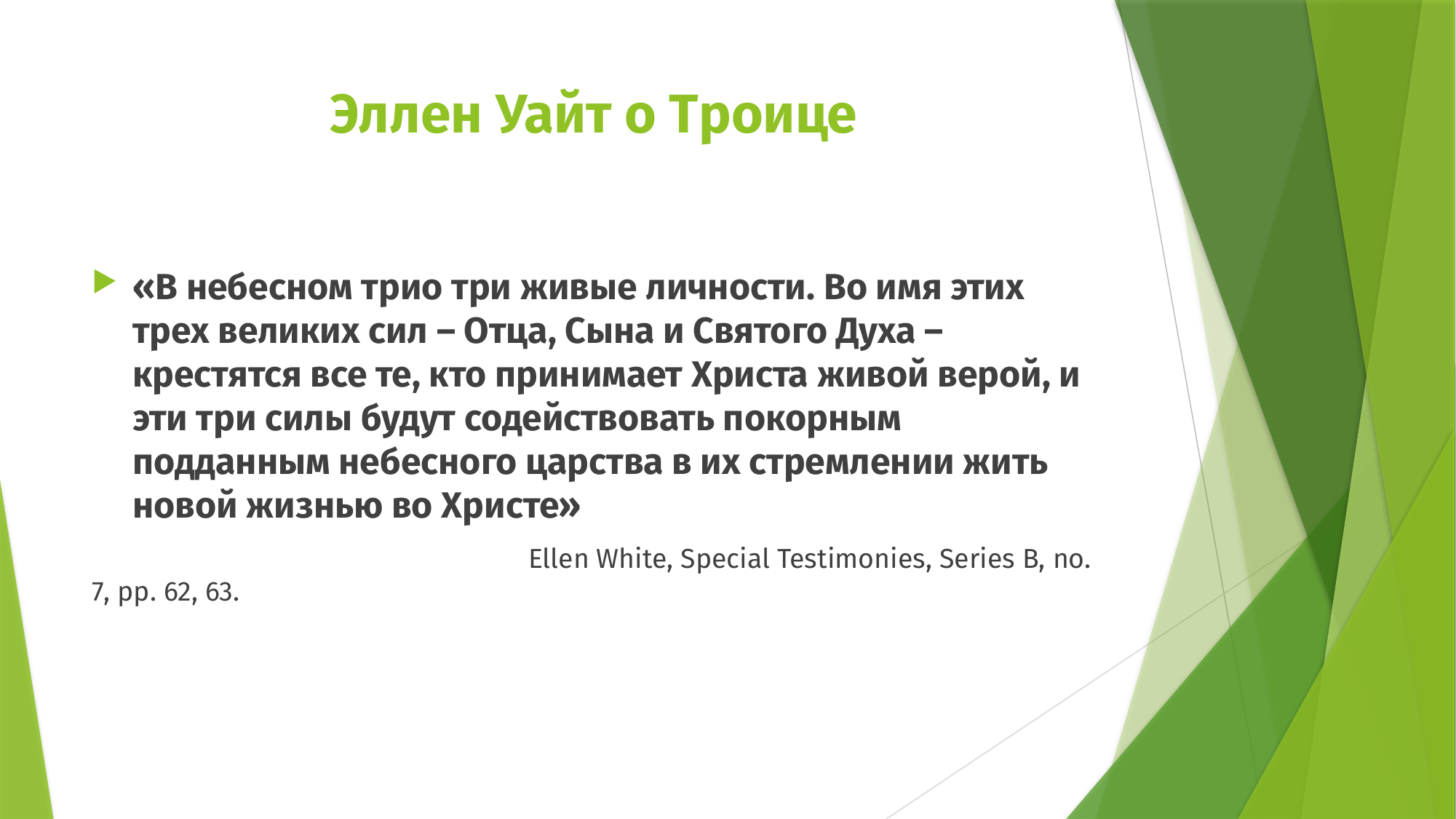

# Эллен Уайт о Троице
«В небесном трио три живые личности. Во имя этих трех великих сил – Отца, Сына и Святого Духа – крестятся все те, кто принимает Христа живой верой, и эти три силы будут содействовать покорным подданным небесного царства в их стремлении жить новой жизнью во Христе»
				Ellen White, Special Testimonies, Series B, no. 7, pp. 62, 63.